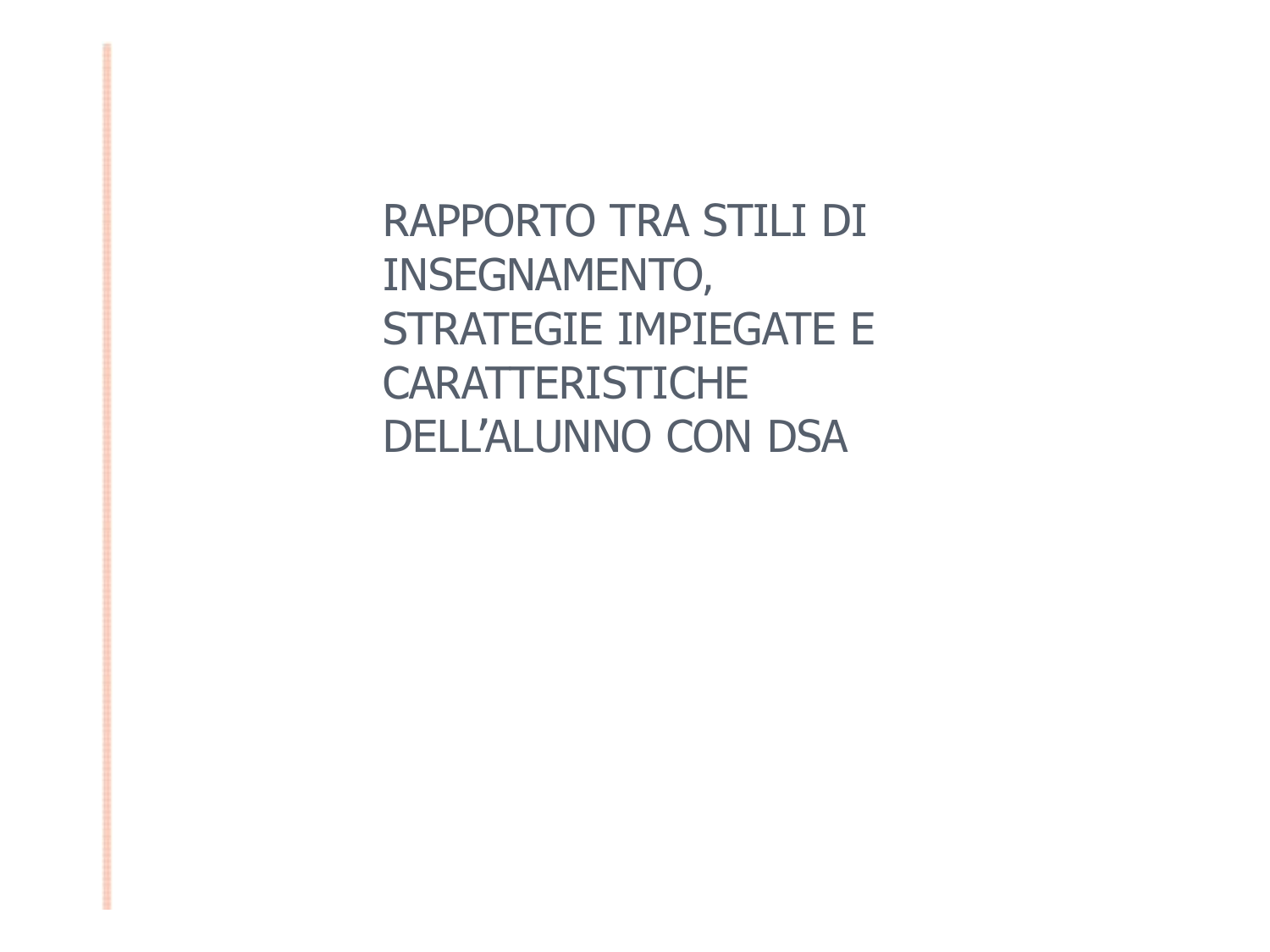

RAPPORTO TRA STILI DI INSEGNAMENTO, STRATEGIE IMPIEGATE E CARATTERISTICHE DELL’ALUNNO CON DSA